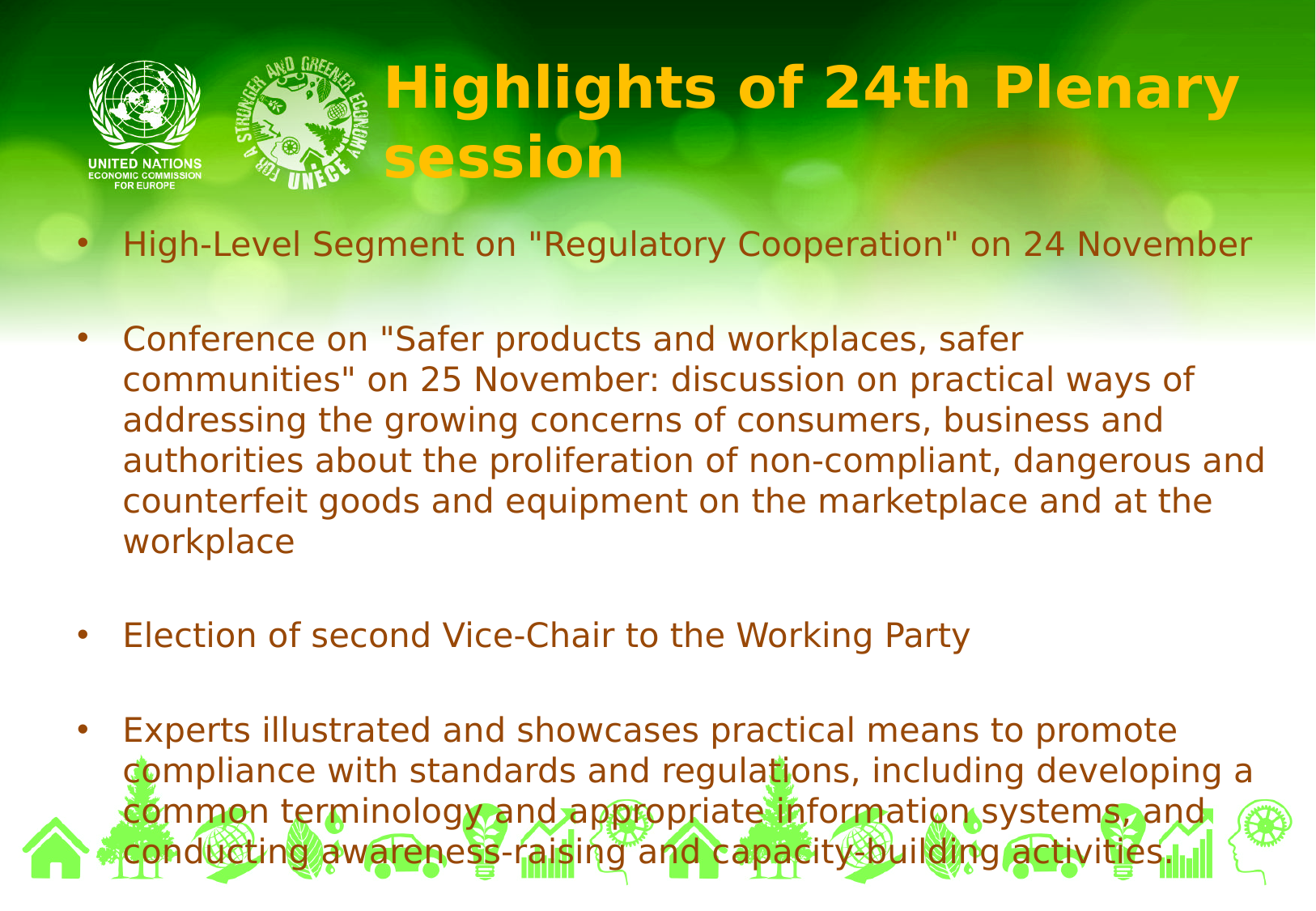

# Highlights of 24th Plenary session
High-Level Segment on "Regulatory Cooperation" on 24 November

Conference on "Safer products and workplaces, safer communities" on 25 November: discussion on practical ways of addressing the growing concerns of consumers, business and authorities about the proliferation of non-compliant, dangerous and counterfeit goods and equipment on the marketplace and at the workplace

Election of second Vice-Chair to the Working Party

Experts illustrated and showcases practical means to promote compliance with standards and regulations, including developing a common terminology and appropriate information systems, and conducting awareness-raising and capacity-building activities.